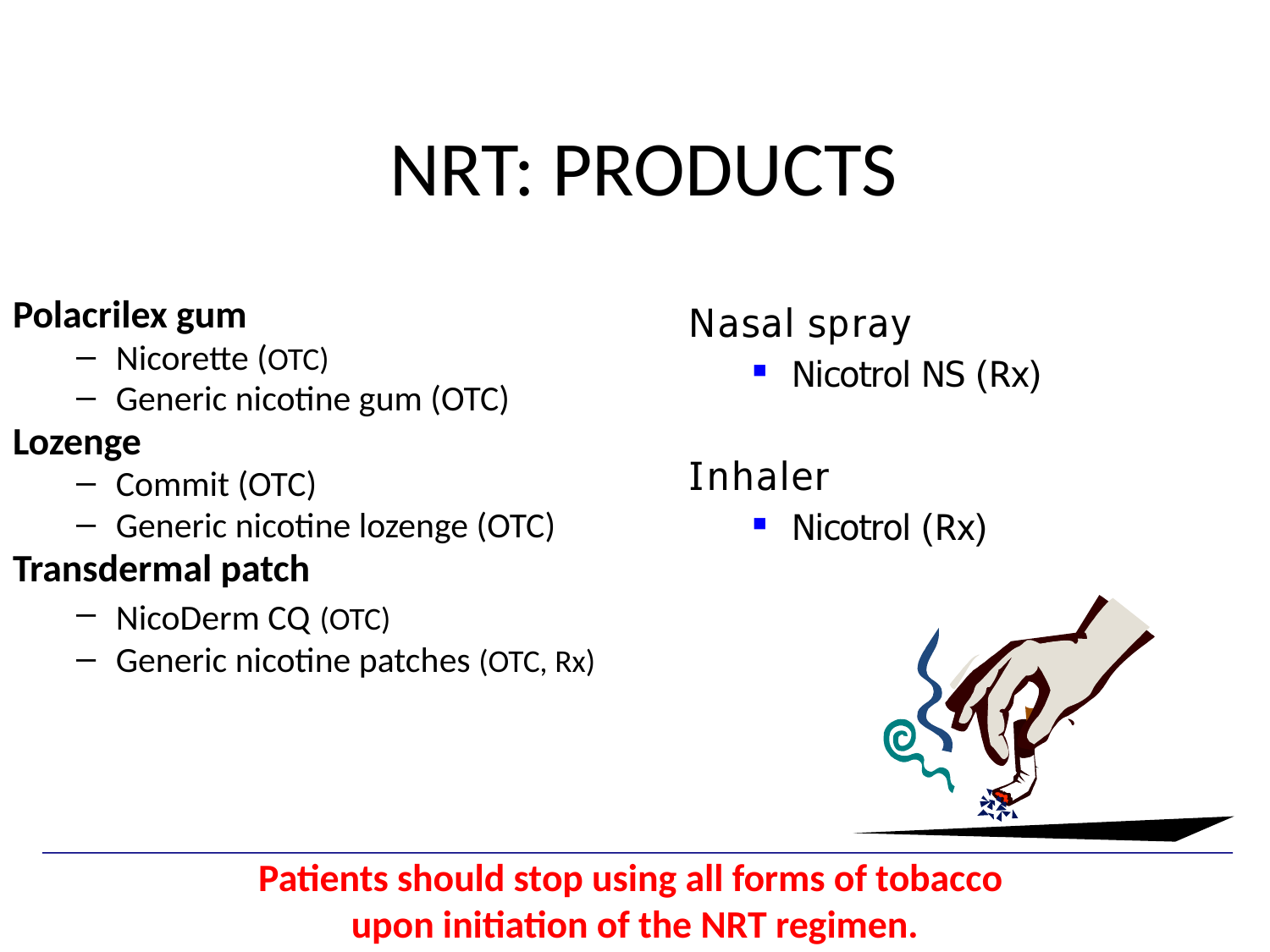

NRT: PRODUCTS
Polacrilex gum
Nicorette (OTC)
Generic nicotine gum (OTC)
Lozenge
Commit (OTC)
Generic nicotine lozenge (OTC)
Transdermal patch
NicoDerm CQ (OTC)
Generic nicotine patches (OTC, Rx)

Nasal spray
Nicotrol NS (Rx)

Inhaler
Nicotrol (Rx)

Patients should stop using all forms of tobacco
upon initiation of the NRT regimen.